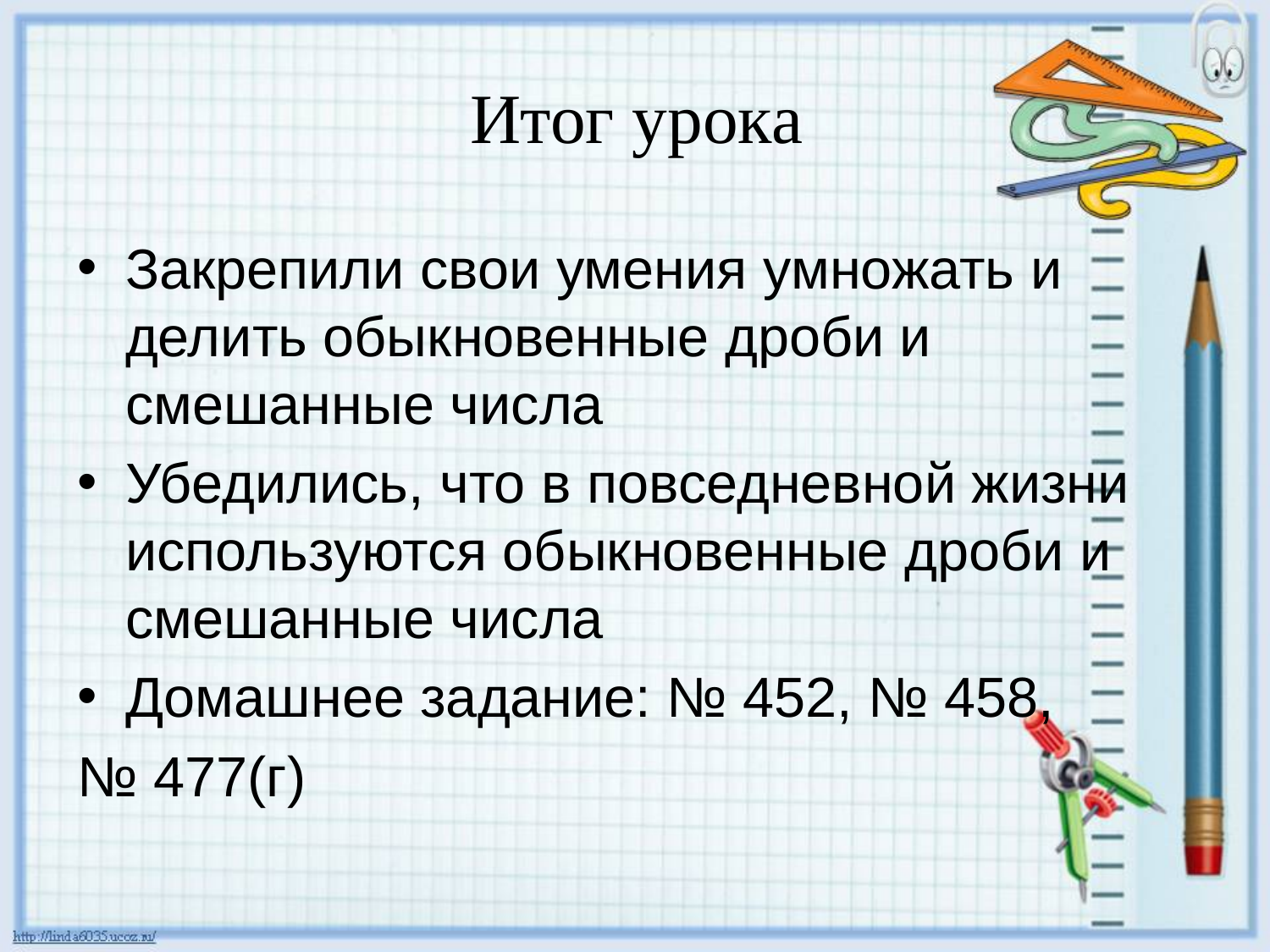

# Итог урока
Закрепили свои умения умножать и делить обыкновенные дроби и смешанные числа
Убедились, что в повседневной жизни используются обыкновенные дроби и смешанные числа
Домашнее задание: № 452, № 458,
№ 477(г)